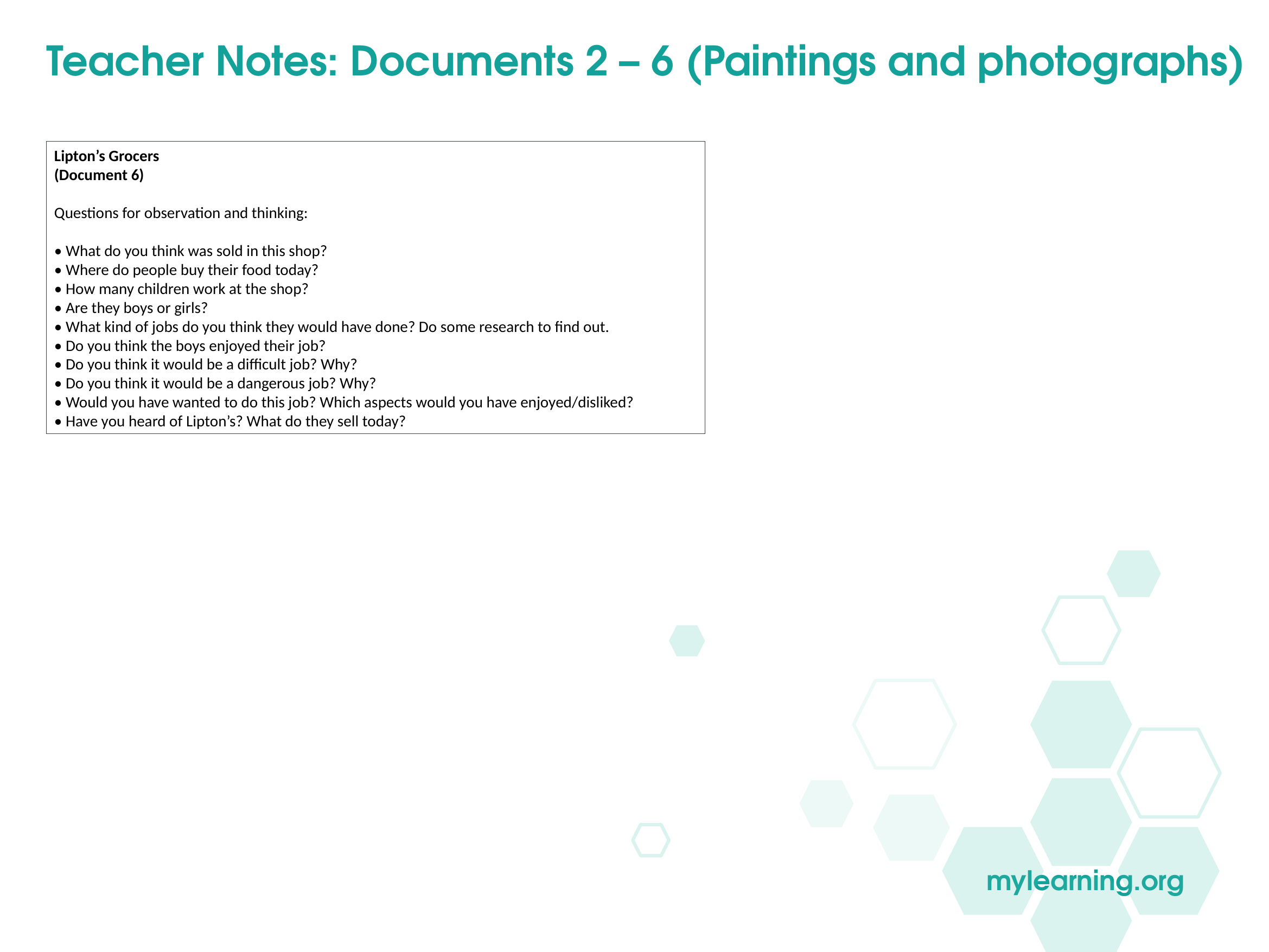

Teacher Notes: Documents 2 – 6 (Paintings and photographs)
Lipton’s Grocers
(Document 6)

Questions for observation and thinking:

• What do you think was sold in this shop?
• Where do people buy their food today?
• How many children work at the shop?
• Are they boys or girls?
• What kind of jobs do you think they would have done? Do some research to find out.
• Do you think the boys enjoyed their job?
• Do you think it would be a difficult job? Why?
• Do you think it would be a dangerous job? Why?
• Would you have wanted to do this job? Which aspects would you have enjoyed/disliked?
• Have you heard of Lipton’s? What do they sell today?

mylearning.org